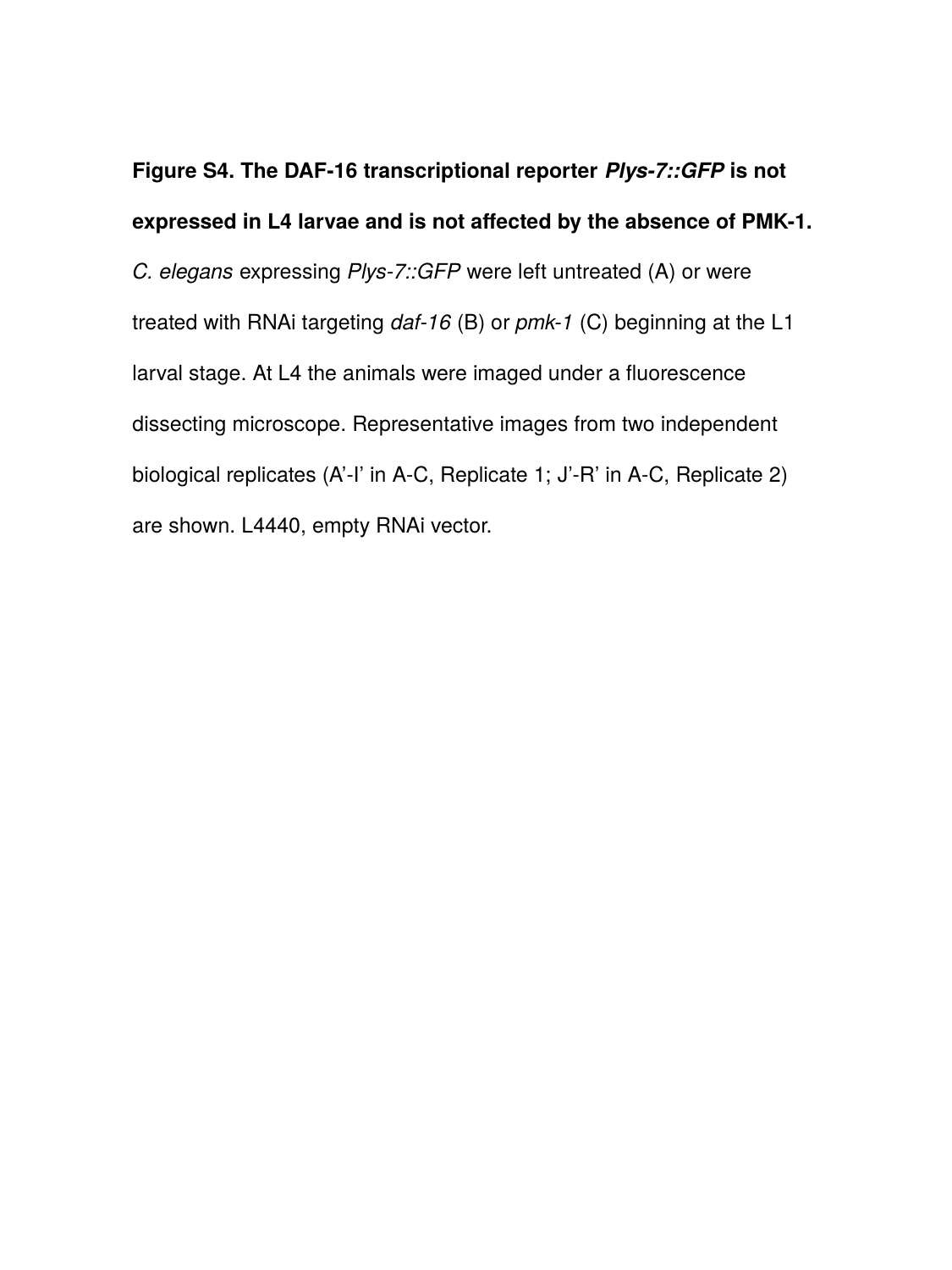

Figure S4. The DAF-16 transcriptional reporter Plys-7::GFP is not expressed in L4 larvae and is not affected by the absence of PMK-1. C. elegans expressing Plys-7::GFP were left untreated (A) or were treated with RNAi targeting daf-16 (B) or pmk-1 (C) beginning at the L1 larval stage. At L4 the animals were imaged under a fluorescence dissecting microscope. Representative images from two independent biological replicates (A’-I’ in A-C, Replicate 1; J’-R’ in A-C, Replicate 2) are shown. L4440, empty RNAi vector.